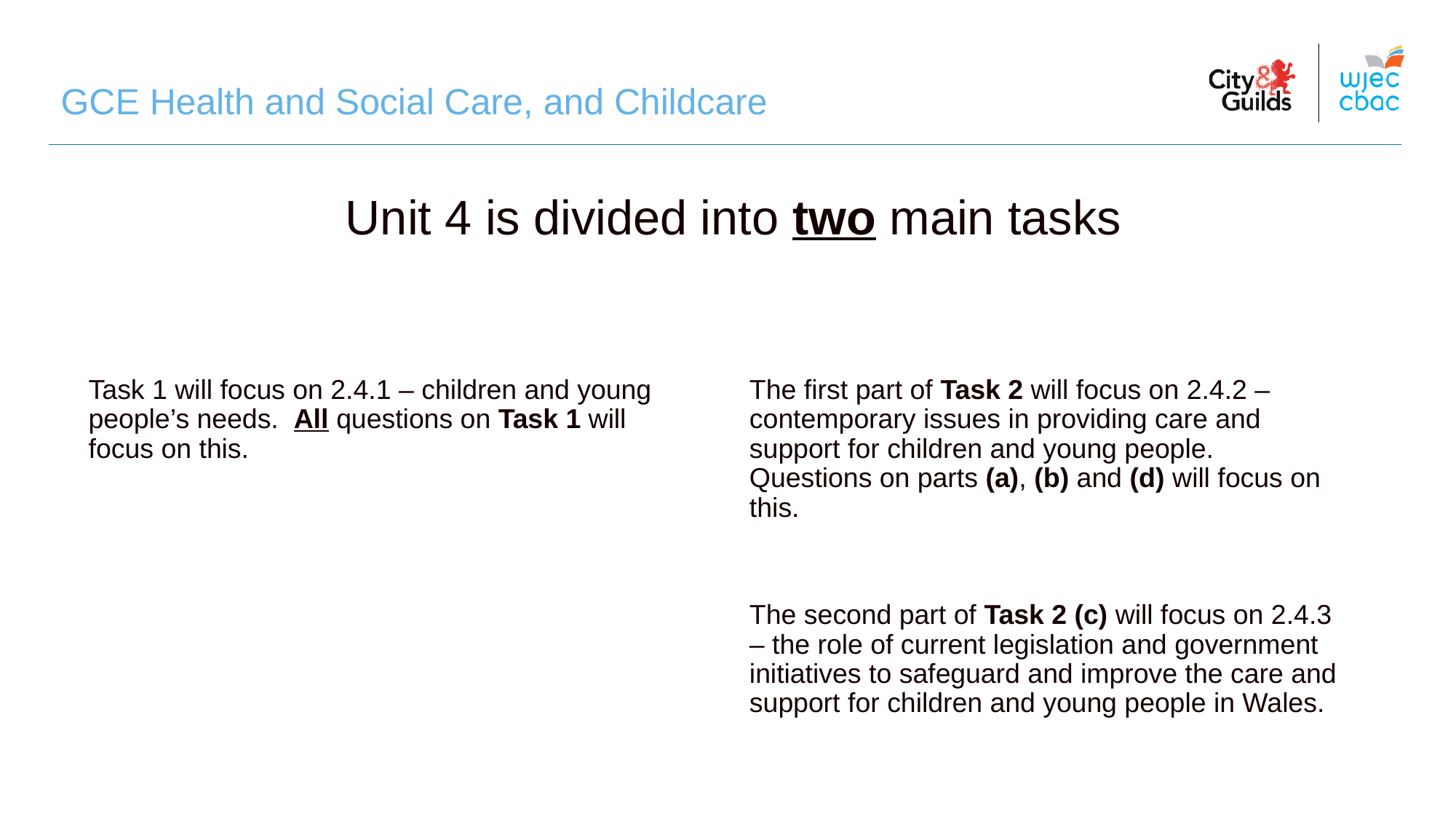

GCE Health and Social Care, and Childcare
Unit 4 is divided into two main tasks
Task 1 will focus on 2.4.1 – children and young people’s needs.  All questions on Task 1 will focus on this.
The first part of Task 2 will focus on 2.4.2 – contemporary issues in providing care and support for children and young people.   Questions on parts (a), (b) and (d) will focus on this.

The second part of Task 2 (c) will focus on 2.4.3 – the role of current legislation and government initiatives to safeguard and improve the care and support for children and young people in Wales.